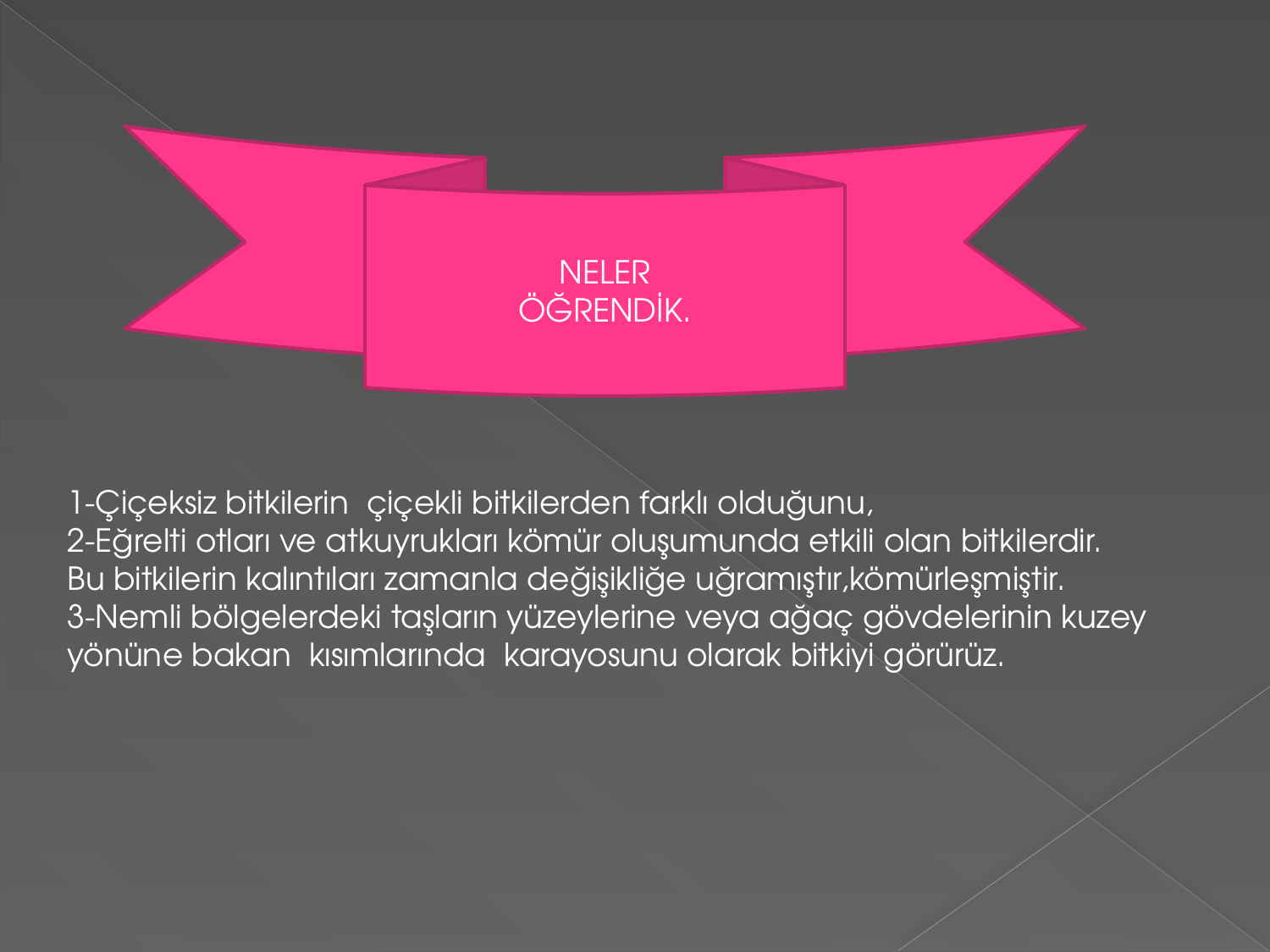

NELER
ÖĞRENDİK.
1-Çiçeksiz bitkilerin  çiçekli bitkilerden farklı olduğunu,
2-Eğrelti otları ve atkuyrukları kömür oluşumunda etkili olan bitkilerdir.
Bu bitkilerin kalıntıları zamanla değişikliğe uğramıştır,kömürleşmiştir.
3-Nemli bölgelerdeki taşların yüzeylerine veya ağaç gövdelerinin kuzey yönüne bakan  kısımlarında  karayosunu olarak bitkiyi görürüz.